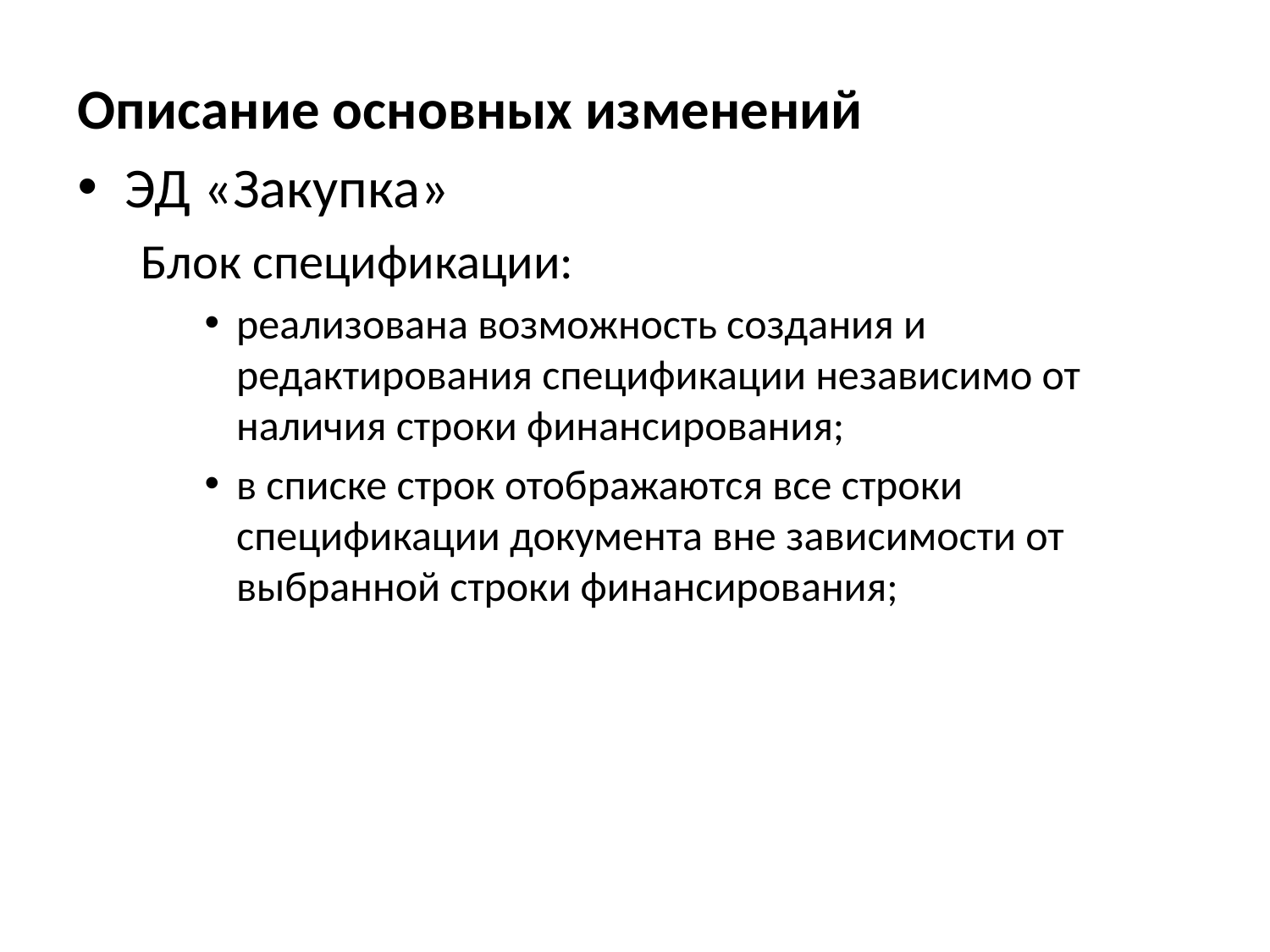

Описание основных изменений
ЭД «Закупка»
Блок спецификации:
реализована возможность создания и редактирования спецификации независимо от наличия строки финансирования;
в списке строк отображаются все строки спецификации документа вне зависимости от выбранной строки финансирования;